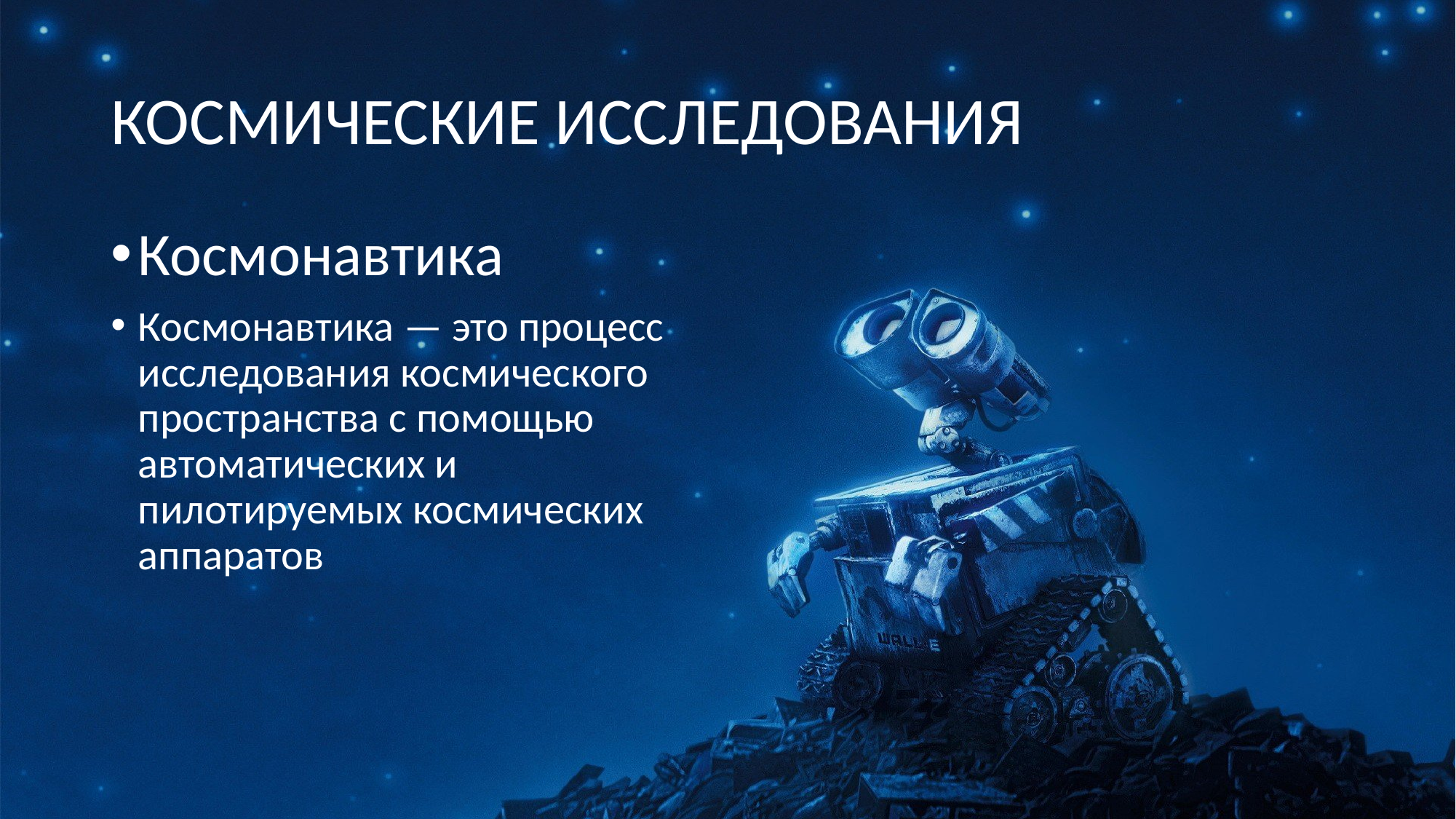

# КОСМИЧЕСКИЕ ИССЛЕДОВАНИЯ
Космонавтика
Космонавтика — это процесс исследования космического пространства с помощью автоматических и пилотируемых космических аппаратов